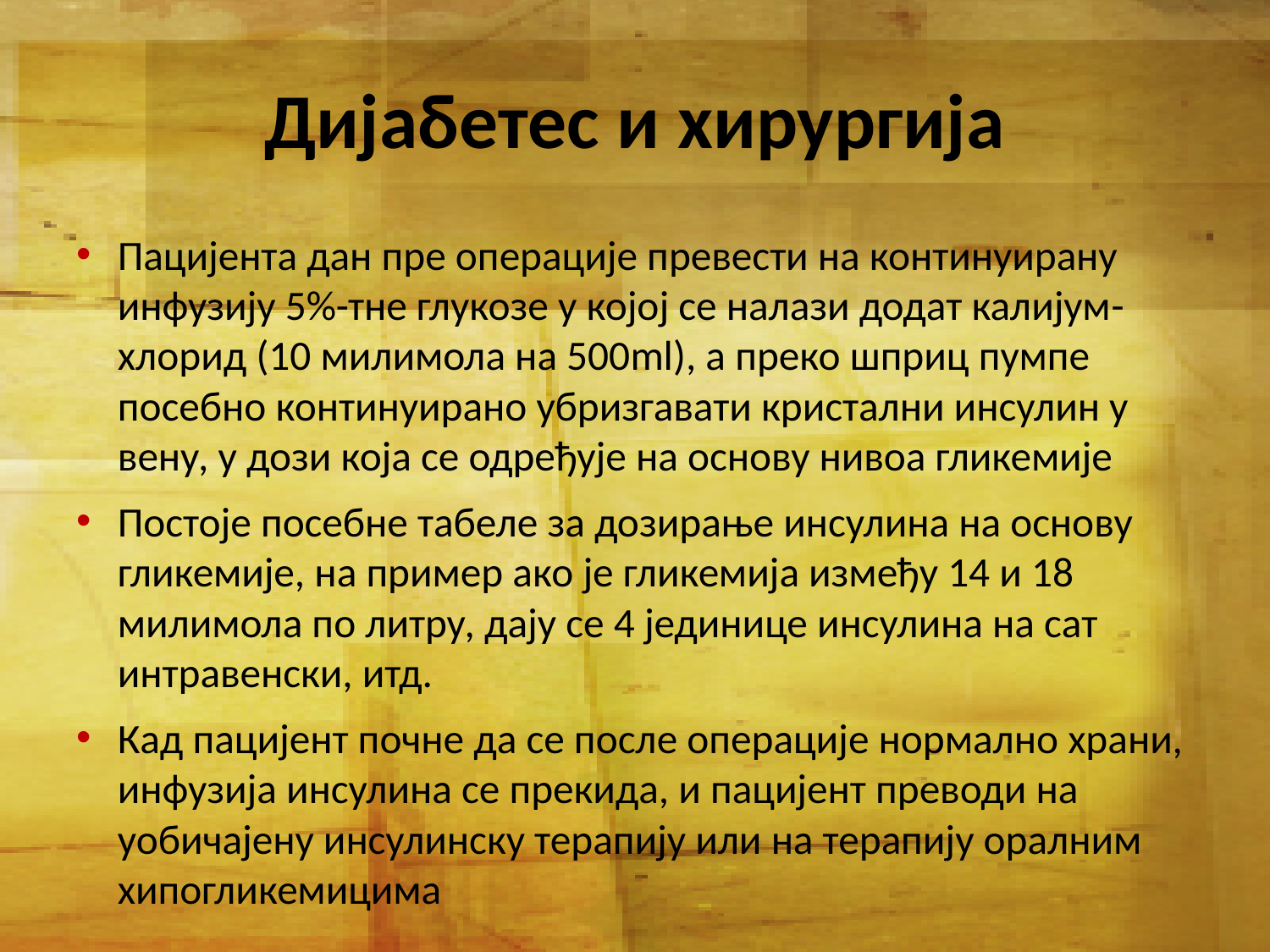

# Дијабетес и хирургија
Пацијента дан пре операције превести на континуирану инфузију 5%-тне глукозе у којој се налази додат калијум-хлорид (10 милимола на 500ml), а преко шприц пумпе посебно континуирано убризгавати кристални инсулин у вену, у дози која се одређује на основу нивоа гликемије
Постоје посебне табеле за дозирање инсулина на основу гликемије, на пример ако је гликемија између 14 и 18 милимола по литру, дају се 4 јединице инсулина на сат интравенски, итд.
Кад пацијент почне да се после операције нормално храни, инфузија инсулина се прекида, и пацијент преводи на уобичајену инсулинску терапију или на терапију оралним хипогликемицима